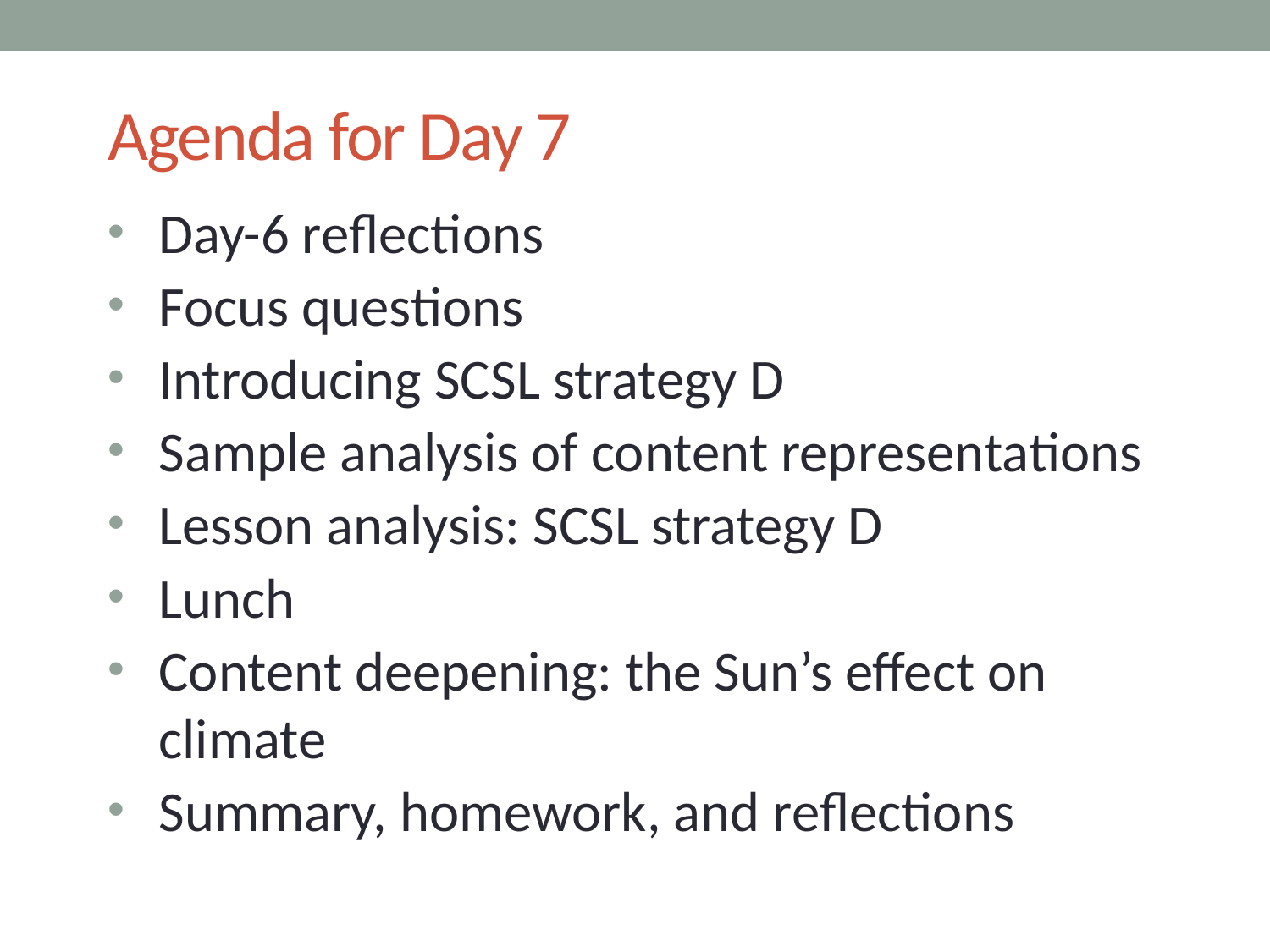

# Agenda for Day 7
Day-6 reflections
Focus questions
Introducing SCSL strategy D
Sample analysis of content representations
Lesson analysis: SCSL strategy D
Lunch
Content deepening: the Sun’s effect on climate
Summary, homework, and reflections